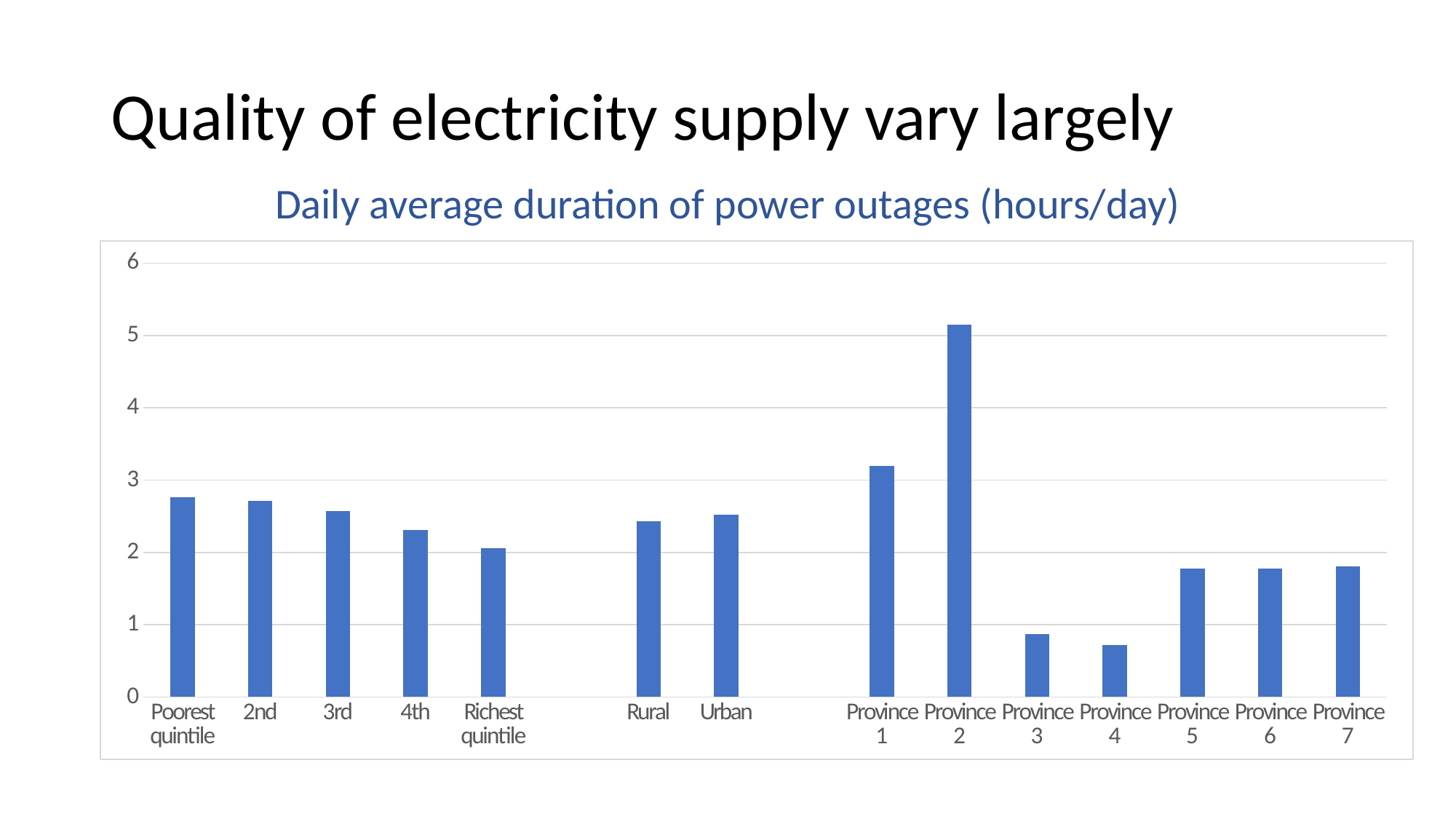

# Quality of electricity supply vary largely
Daily average duration of power outages (hours/day)

### Chart

| Category |  |
|---|---|
| Poorest quintile | 2.7591192 |
| 2nd | 2.712142 |
| 3rd | 2.5693821 |
| 4th | 2.312528799999999 |
| Richest quintile | 2.0557611 |
|  | None |
| Rural | 2.4329214 |
| Urban | 2.5219431 |
|  | None |
| Province 1 | 3.1991588 |
| Province 2 | 5.1503489 |
| Province 3 | 0.87138318 |
| Province 4 | 0.71804512 |
| Province 5 | 1.7768913 |
| Province 6 | 1.7750369 |
| Province 7 | 1.8070467 |